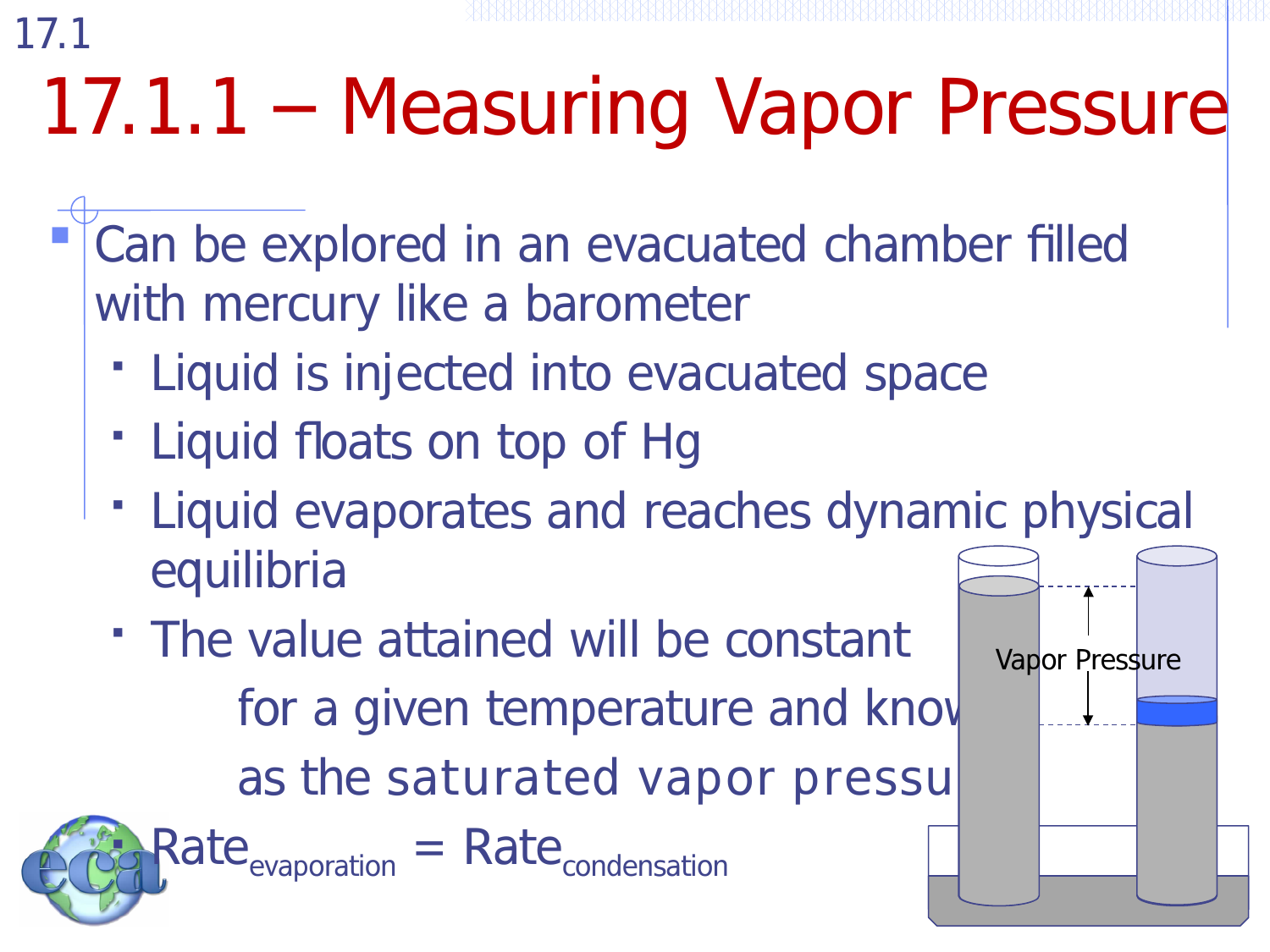

# 17.1.1 – Measuring Vapor Pressure
Can be explored in an evacuated chamber filled with mercury like a barometer
Liquid is injected into evacuated space
Liquid floats on top of Hg
Liquid evaporates and reaches dynamic physical equilibria
The value attained will be constant
	for a given temperature and known
	as the saturated vapor pressure
Rateevaporation = Ratecondensation

Vapor Pressure